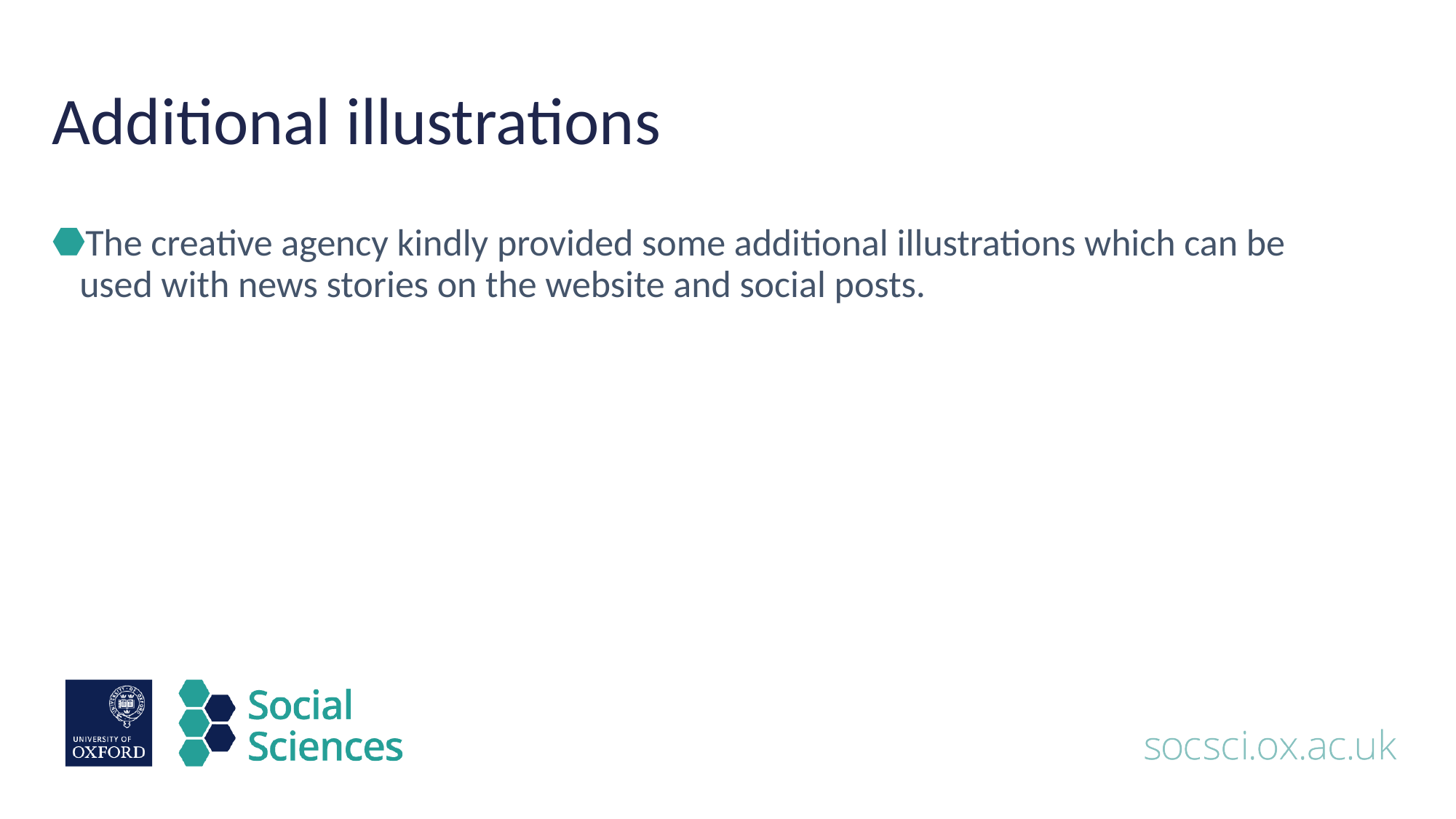

# Additional illustrations
The creative agency kindly provided some additional illustrations which can be used with news stories on the website and social posts.